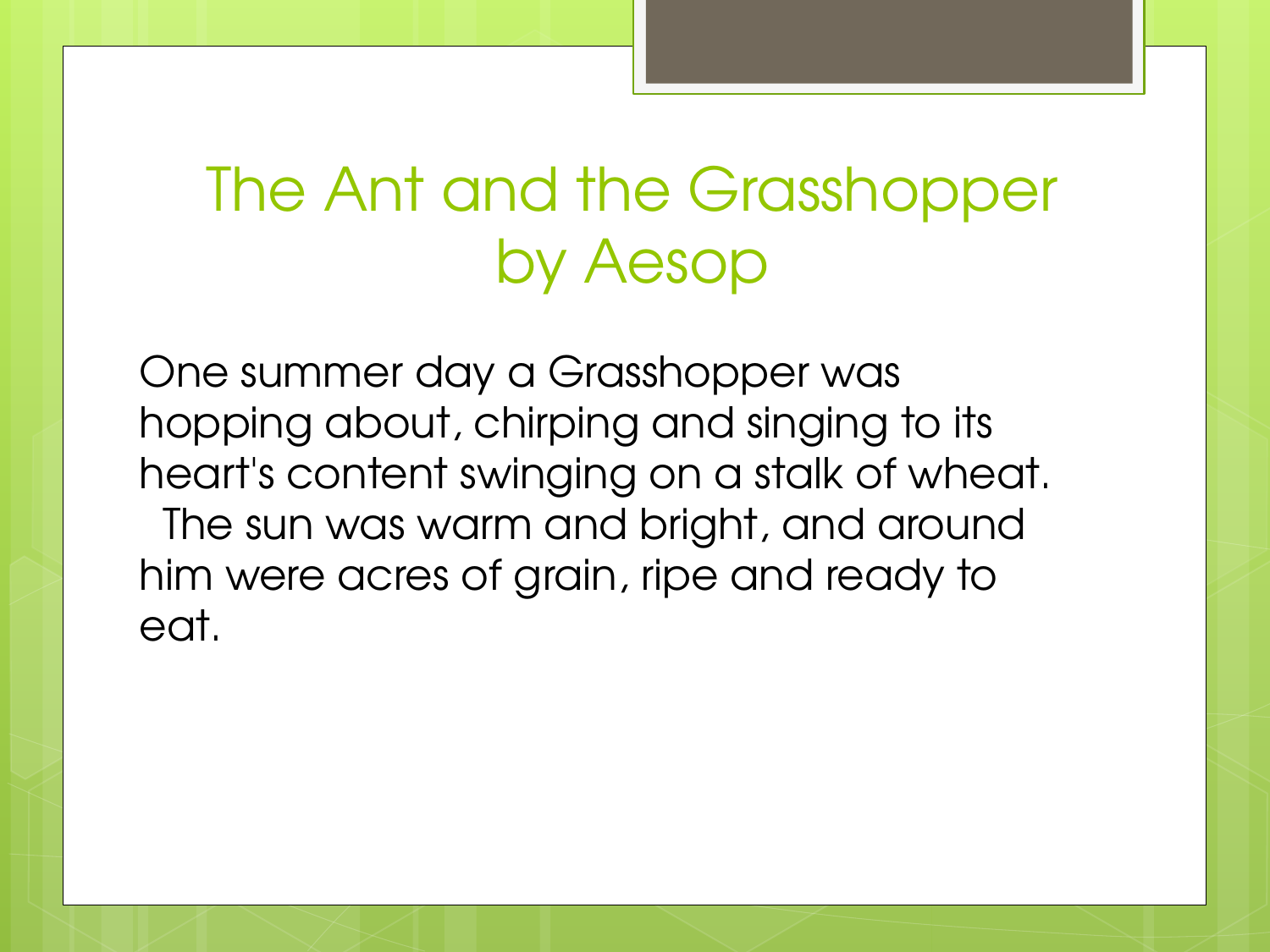

# The Ant and the Grasshopper by Aesop
One summer day a Grasshopper was hopping about, chirping and singing to its heart's content swinging on a stalk of wheat.   The sun was warm and bright, and around him were acres of grain, ripe and ready to eat.